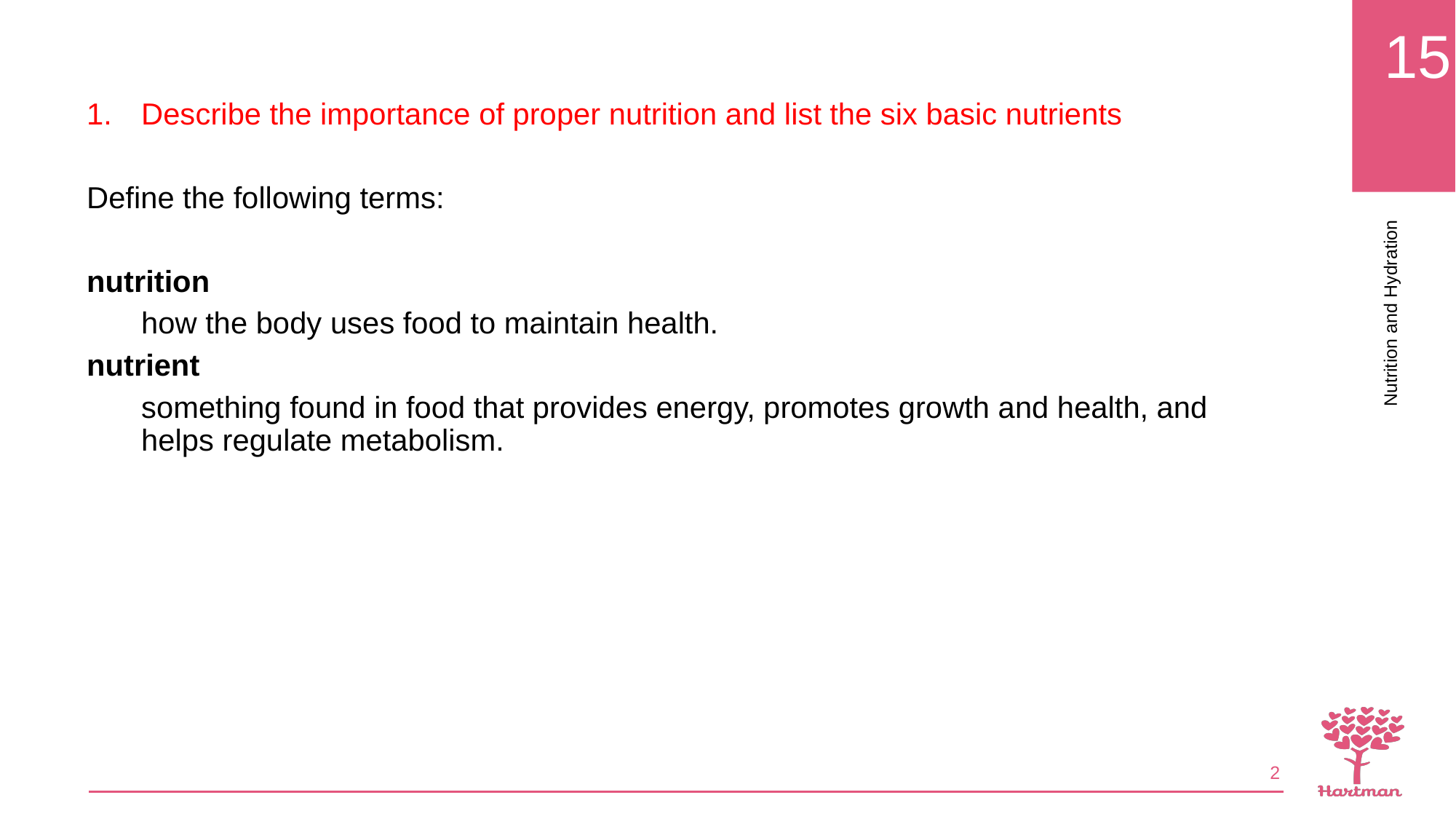

Describe the importance of proper nutrition and list the six basic nutrients

Define the following terms:

nutrition
how the body uses food to maintain health.
nutrient
something found in food that provides energy, promotes growth and health, and helps regulate metabolism.

2